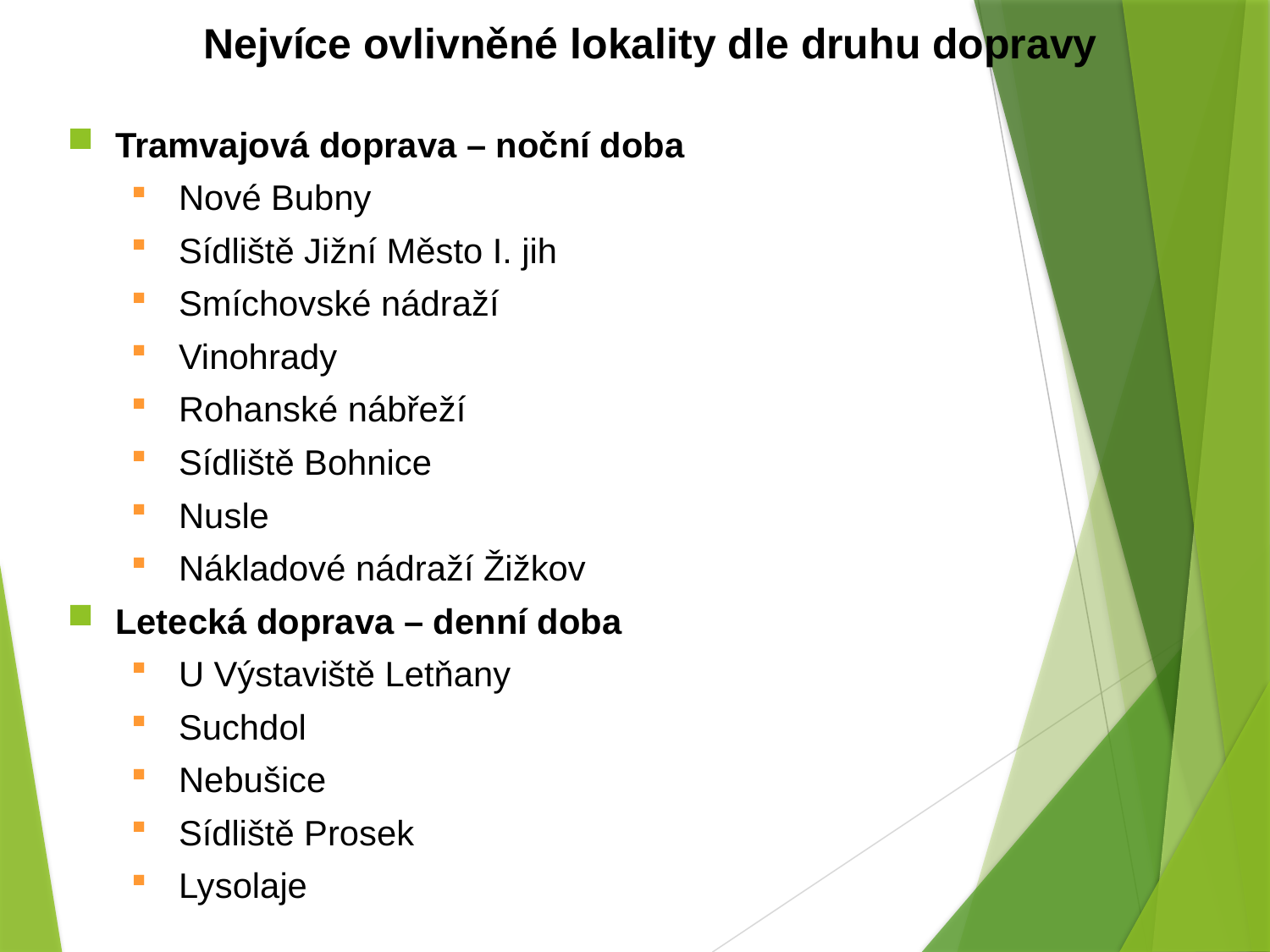

# Nejvíce ovlivněné lokality dle druhu dopravy
Tramvajová doprava – noční doba
Nové Bubny
Sídliště Jižní Město I. jih
Smíchovské nádraží
Vinohrady
Rohanské nábřeží
Sídliště Bohnice
Nusle
Nákladové nádraží Žižkov
Letecká doprava – denní doba
U Výstaviště Letňany
Suchdol
Nebušice
Sídliště Prosek
Lysolaje